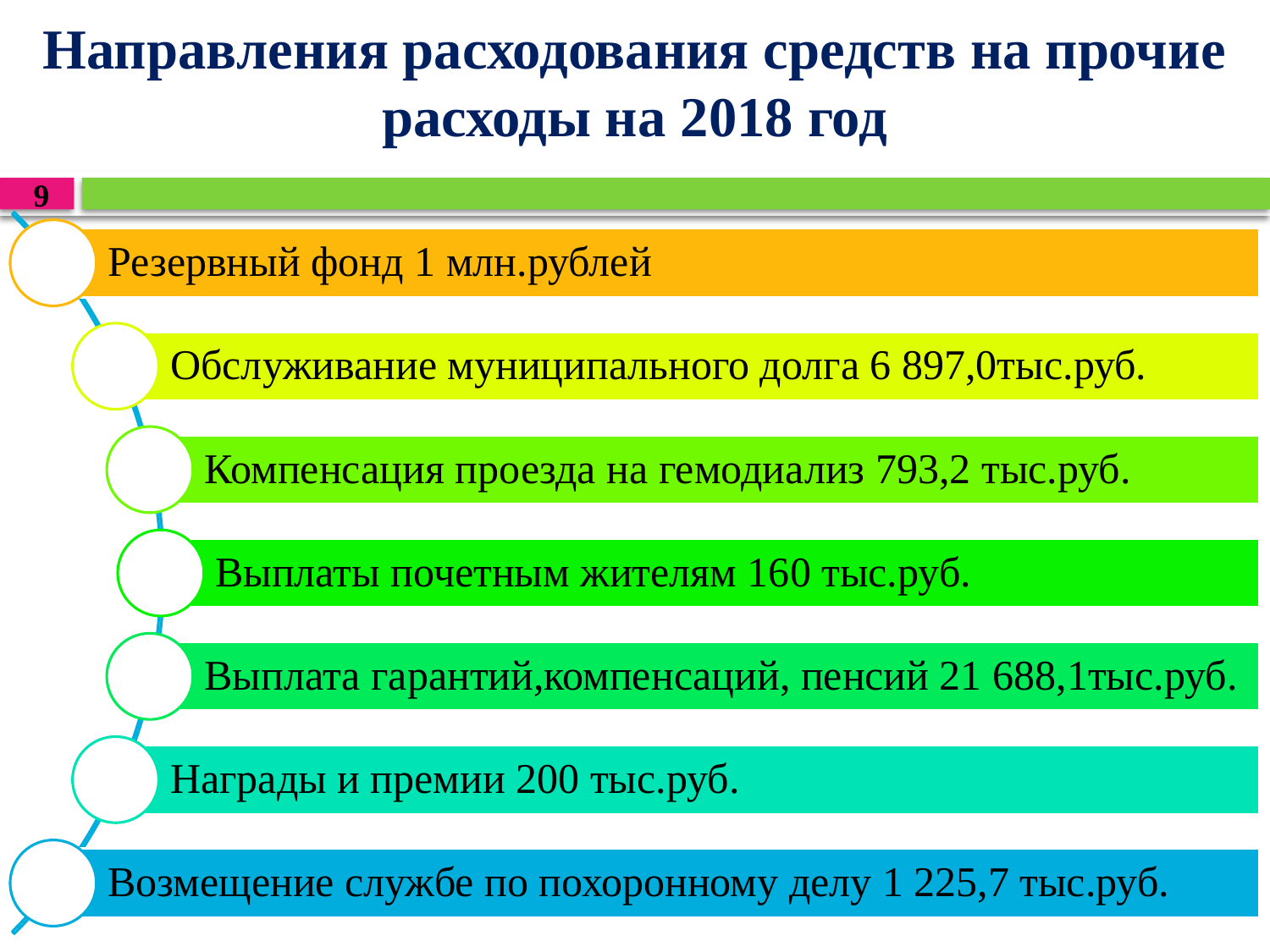

# Направления расходования средств на прочие расходы на 2018 год
9
Резервный фонд 1 млн.рублей
Обслуживание муниципального долга 6 897,0тыс.руб.
Компенсация проезда на гемодиализ 793,2 тыс.руб.
Выплаты почетным жителям 160 тыс.руб.
Выплата гарантий,компенсаций, пенсий 21 688,1тыс.руб.
Награды и премии 200 тыс.руб.
Возмещение службе по похоронному делу 1 225,7 тыс.руб.